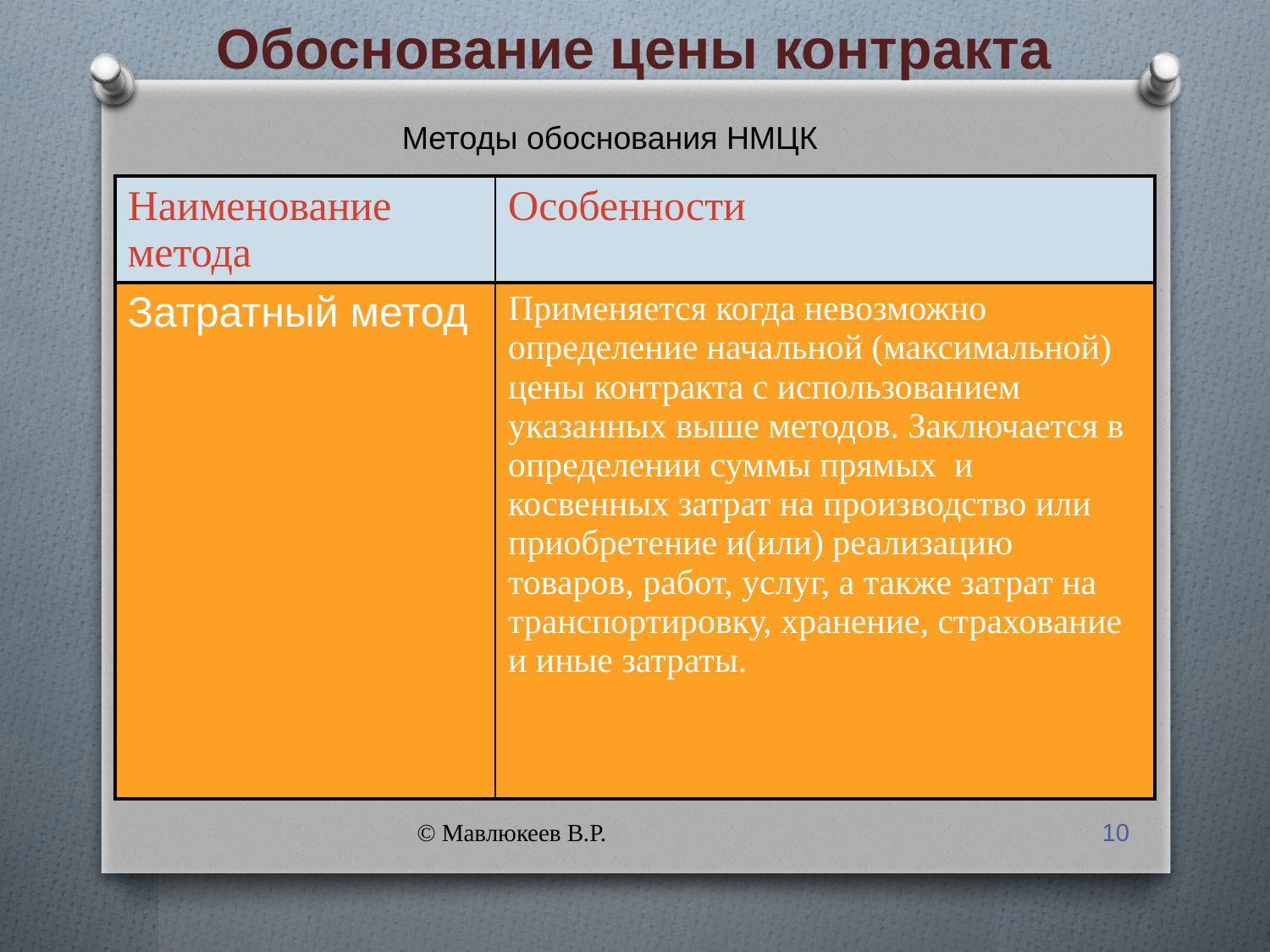

Обоснование цены контракта
Методы обоснования НМЦК
| Наименование метода | Особенности |
| --- | --- |
| Затратный метод | Применяется когда невозможно определение начальной (максимальной) цены контракта с использованием указанных выше методов. Заключается в определении суммы прямых и косвенных затрат на производство или приобретение и(или) реализацию товаров, работ, услуг, а также затрат на транспортировку, хранение, страхование и иные затраты. |
© Мавлюкеев В.Р.
10